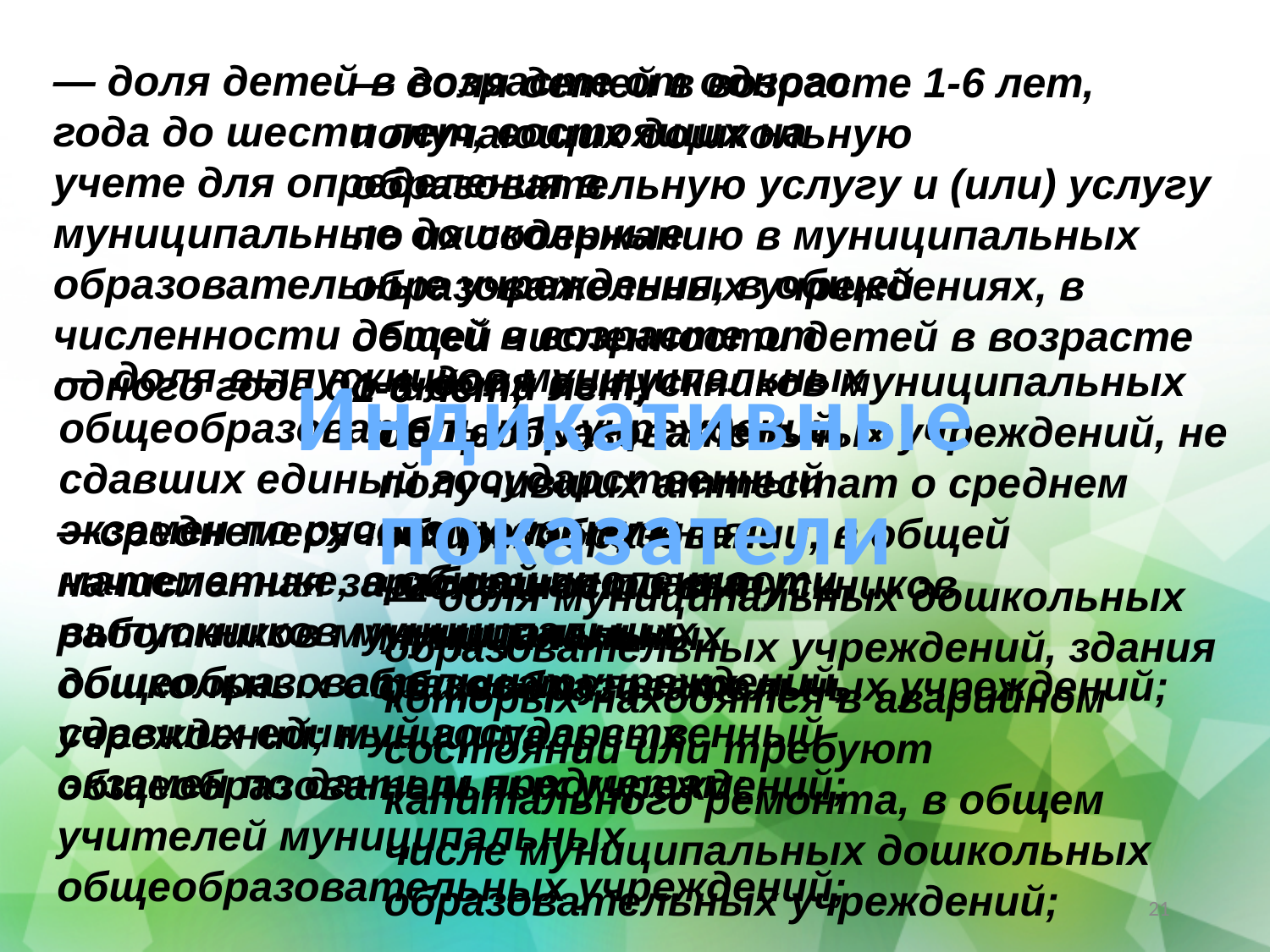

— доля детей в возрасте от одного года до шести лет, состоящих на учете для определения в муниципальные дошкольные образовательные учреждения, в общей численности детей в возрасте от одного года до шести лет;
— доля детей в возрасте 1-6 лет, получающих дошкольную образовательную услугу и (или) услугу по их содержанию в муниципальных образовательных учреждениях, в общей численности детей в возрасте 1-6 лет;
— доля выпускников муниципальных общеобразовательных учреждений, сдавших единый государственный экзамен по русскому языку и математике, в общей численности выпускников муниципальных общеобразовательных учреждений, сдавших единый государственный экзамен по данным предметам;
— доля выпускников муниципальных общеобразовательных учреждений, не получивших аттестат о среднем общем образовании, в общей численности выпускников муниципальных общеобразовательных учреждений;
Индикативные
показатели
—среднемесячная номинальная начисленная заработная плата работников муниципальных дошкольных образовательных учреждений; муниципальных общеобразовательных учреждений; учителей муниципальных общеобразовательных учреждений;
— доля муниципальных дошкольных образовательных учреждений, здания которых находятся в аварийном состоянии или требуют капитального ремонта, в общем числе муниципальных дошкольных образовательных учреждений;
21